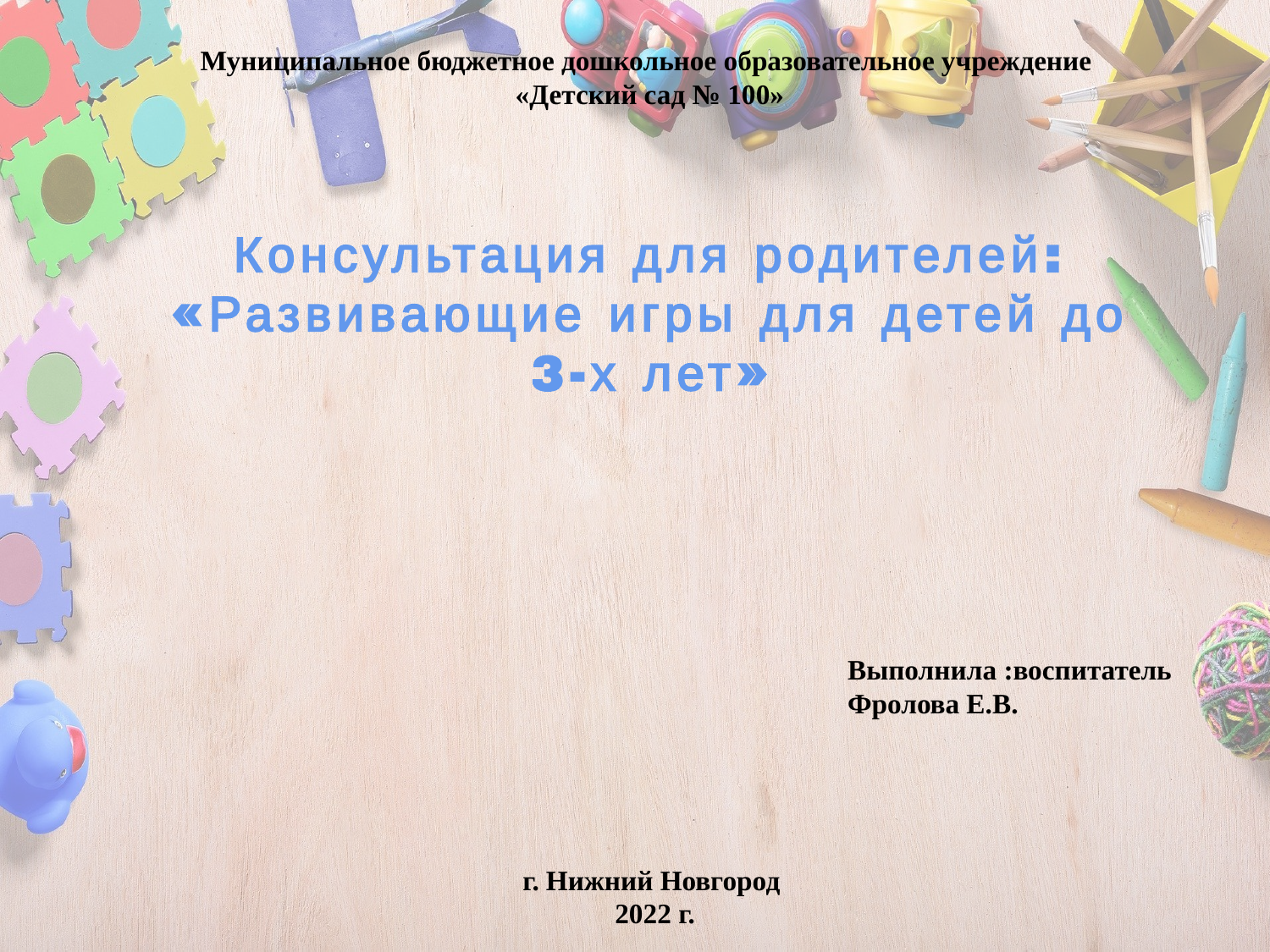

Муниципальное бюджетное дошкольное образовательное учреждение
«Детский сад № 100»
Консультация для родителей: «Развивающие игры для детей до 3-х лет»
Выполнила :воспитатель Фролова Е.В.
г. Нижний Новгород
2022 г.